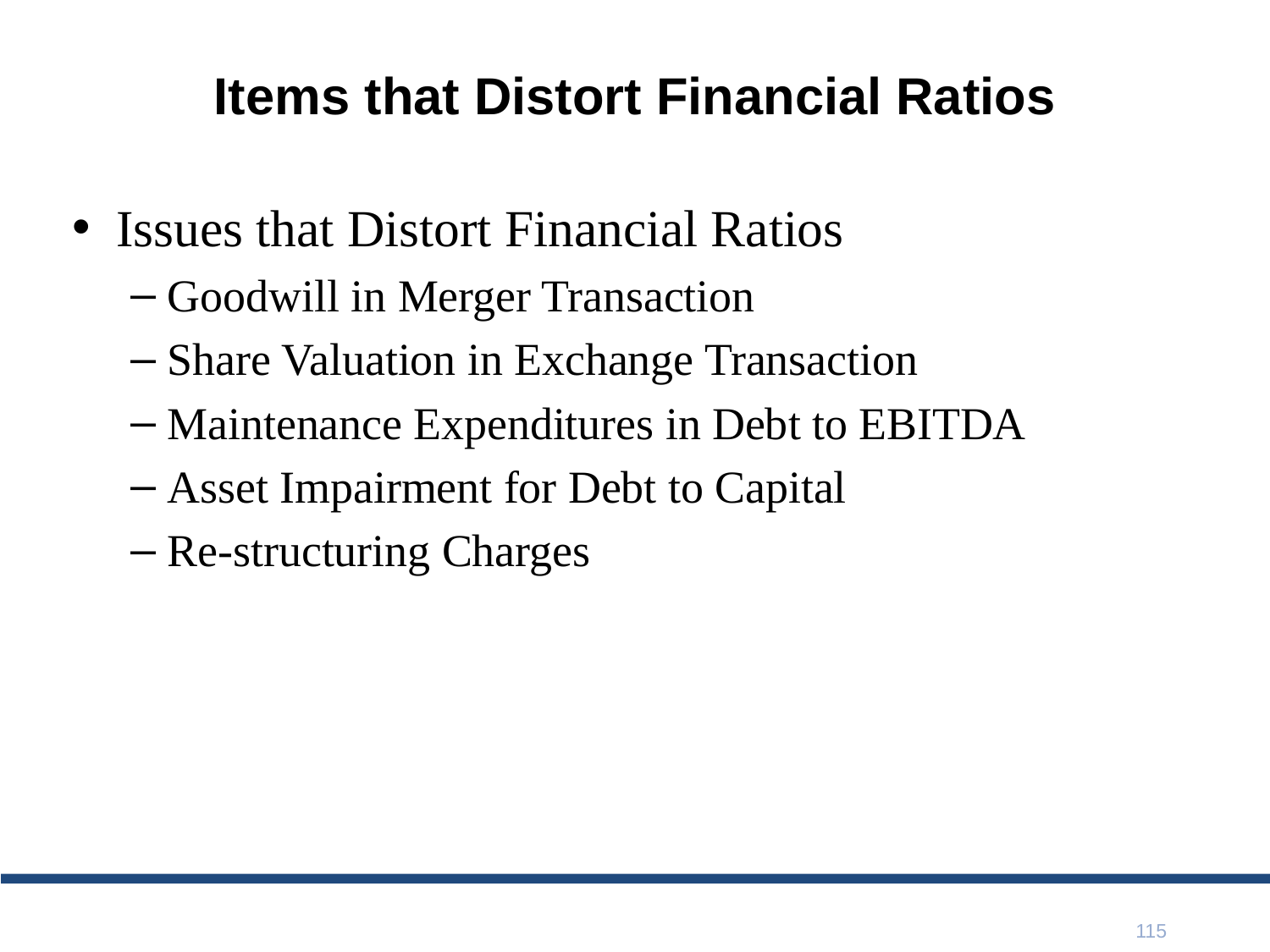

# Items that Distort Financial Ratios
Issues that Distort Financial Ratios
Goodwill in Merger Transaction
Share Valuation in Exchange Transaction
Maintenance Expenditures in Debt to EBITDA
Asset Impairment for Debt to Capital
Re-structuring Charges

115